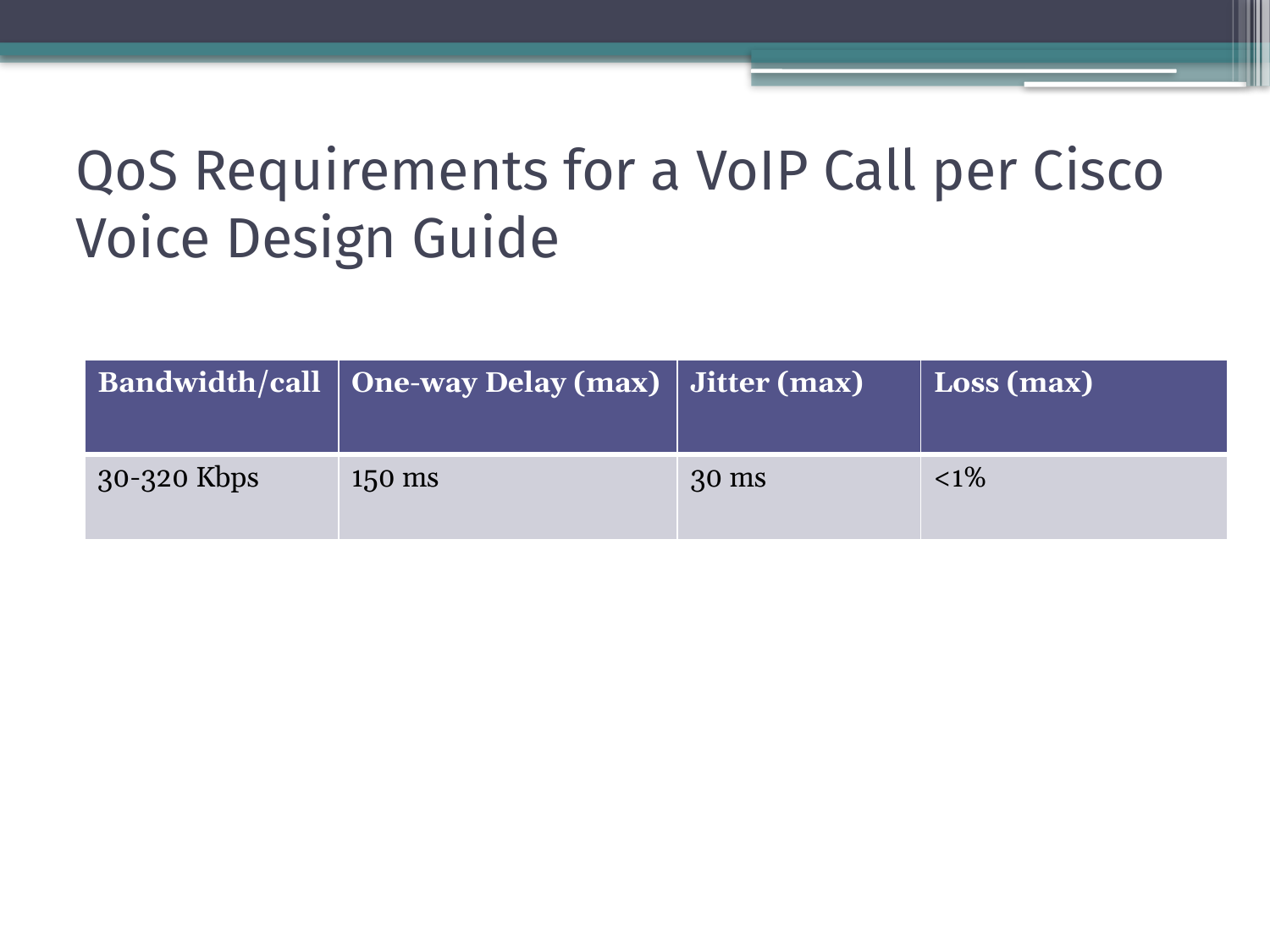

# QoS Requirements for a VoIP Call per Cisco Voice Design Guide
| Bandwidth/call | One-way Delay (max) | Jitter (max) | Loss (max) |
| --- | --- | --- | --- |
| 30-320 Kbps | 150 ms | 30 ms | <1% |